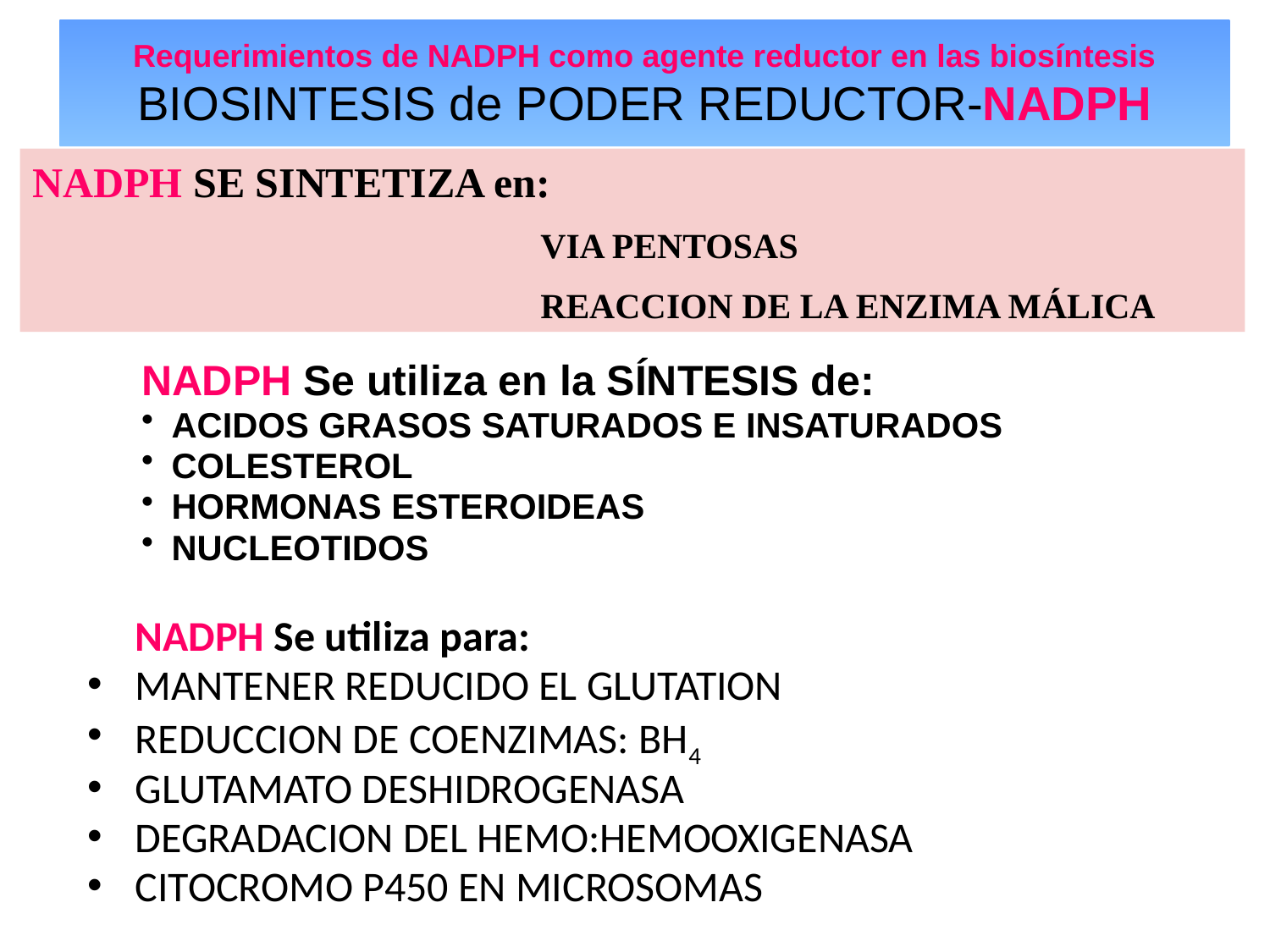

# Requerimientos de NADPH como agente reductor en las biosíntesis BIOSINTESIS de PODER REDUCTOR-NADPH
NADPH SE SINTETIZA en:
				VIA PENTOSAS
				REACCION DE LA ENZIMA MÁLICA
NADPH Se utiliza en la SÍNTESIS de:
ACIDOS GRASOS SATURADOS E INSATURADOS
COLESTEROL
HORMONAS ESTEROIDEAS
NUCLEOTIDOS

	NADPH Se utiliza para:
MANTENER REDUCIDO EL GLUTATION
REDUCCION DE COENZIMAS: BH4
GLUTAMATO DESHIDROGENASA
DEGRADACION DEL HEMO:HEMOOXIGENASA
CITOCROMO P450 EN MICROSOMAS